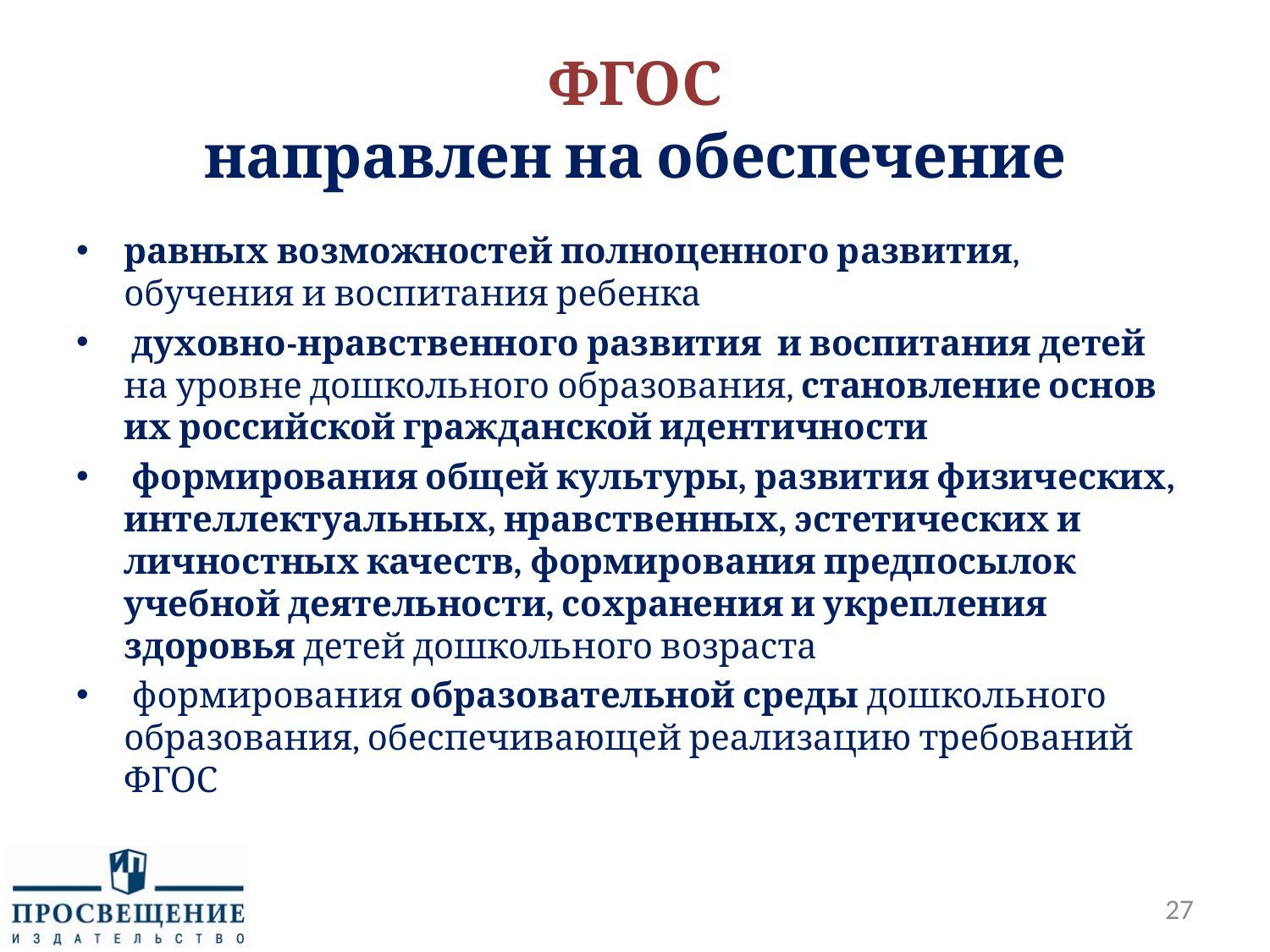

# ФГОС направлен на обеспечение
равных возможностей полноценного развития, обучения и воспитания ребенка
 духовно-нравственного развития  и воспитания детей на уровне дошкольного образования, становление основ их российской гражданской идентичности
 формирования общей культуры, развития физических, интеллектуальных, нравственных, эстетических и личностных качеств, формирования предпосылок учебной деятельности, сохранения и укрепления здоровья детей дошкольного возраста
 формирования образовательной среды дошкольного образования, обеспечивающей реализацию требований ФГОС
27